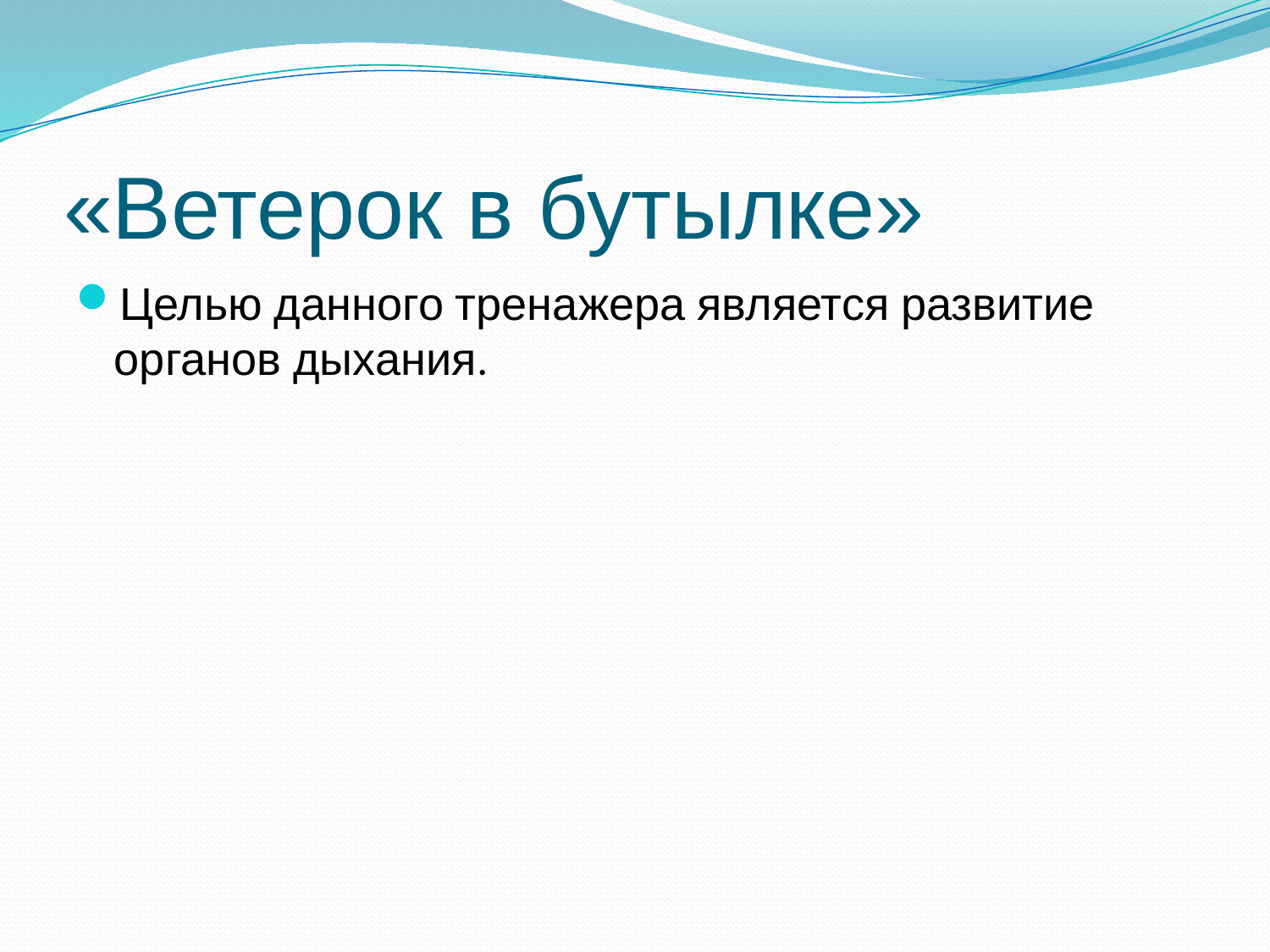

# «Ветерок в бутылке»
Целью данного тренажера является развитие органов дыхания.